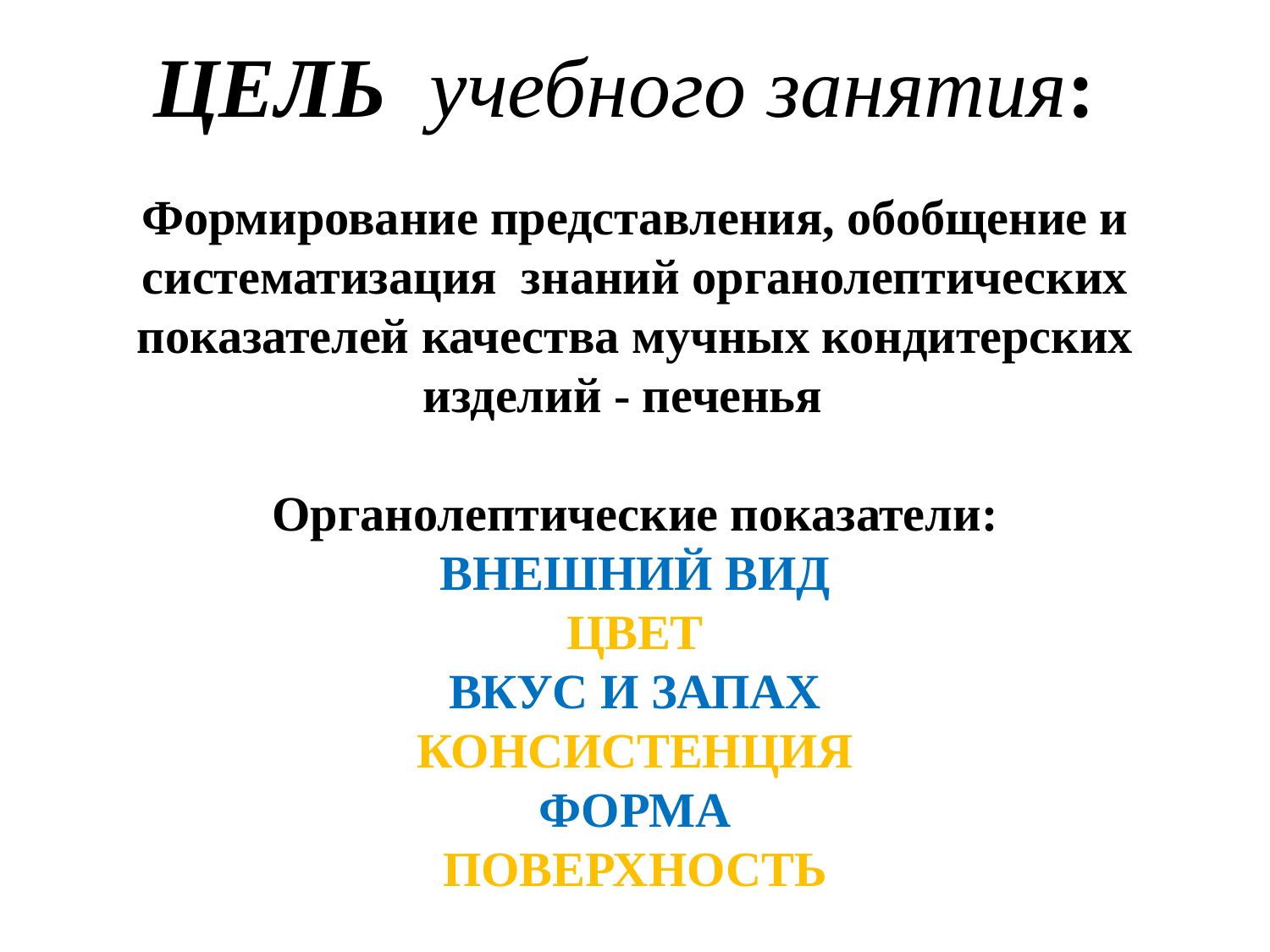

# ЦЕЛЬ  учебного занятия: Формирование представления, обобщение и систематизация  знаний органолептических показателей качества мучных кондитерских изделий - печенья Органолептические показатели: ВНЕШНИЙ ВИД ЦВЕТ ВКУС И ЗАПАХ КОНСИСТЕНЦИЯ ФОРМА ПОВЕРХНОСТЬ